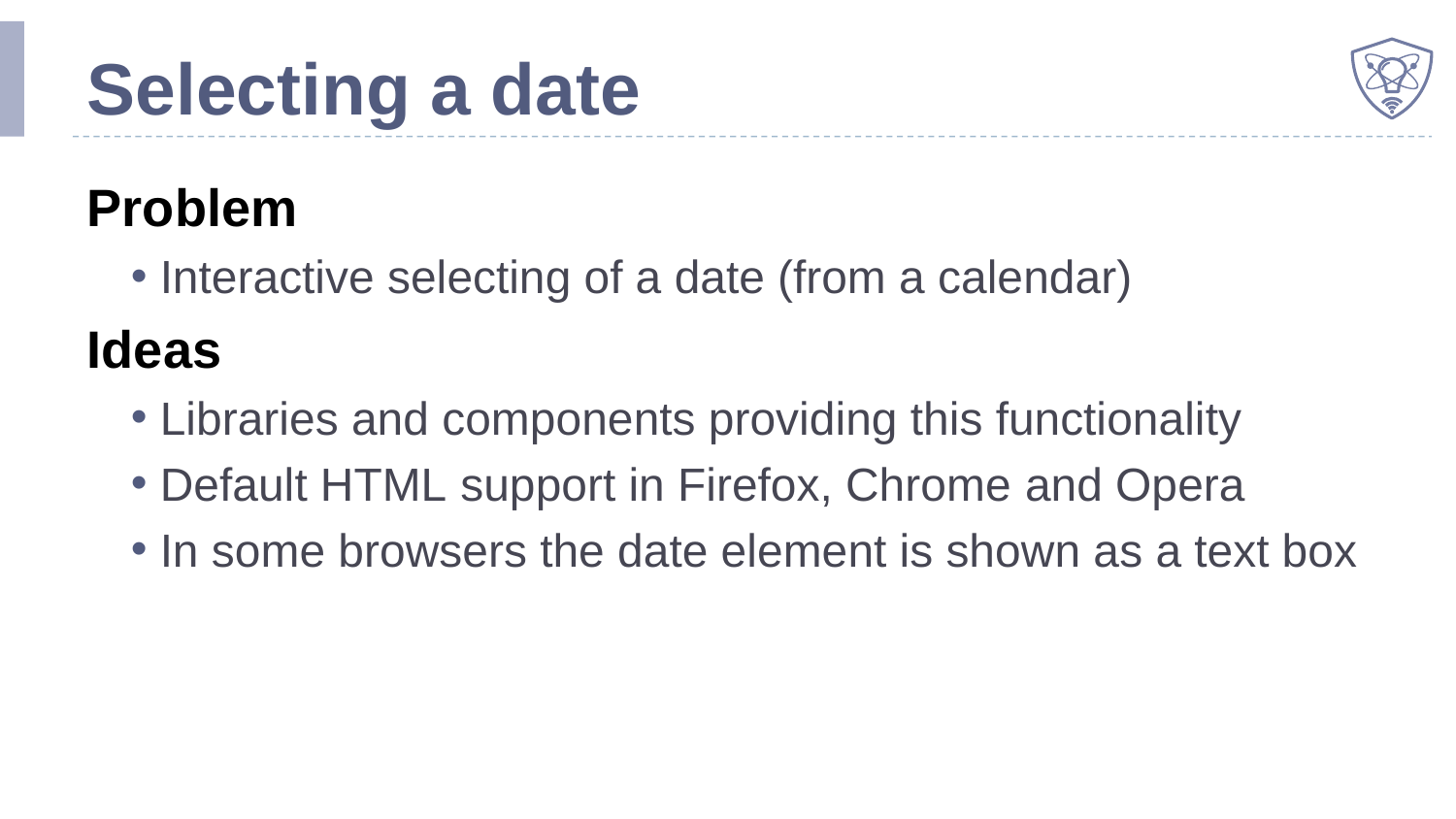

# Selecting a date
Problem
Interactive selecting of a date (from a calendar)
Ideas
Libraries and components providing this functionality
Default HTML support in Firefox, Chrome and Opera
In some browsers the date element is shown as a text box